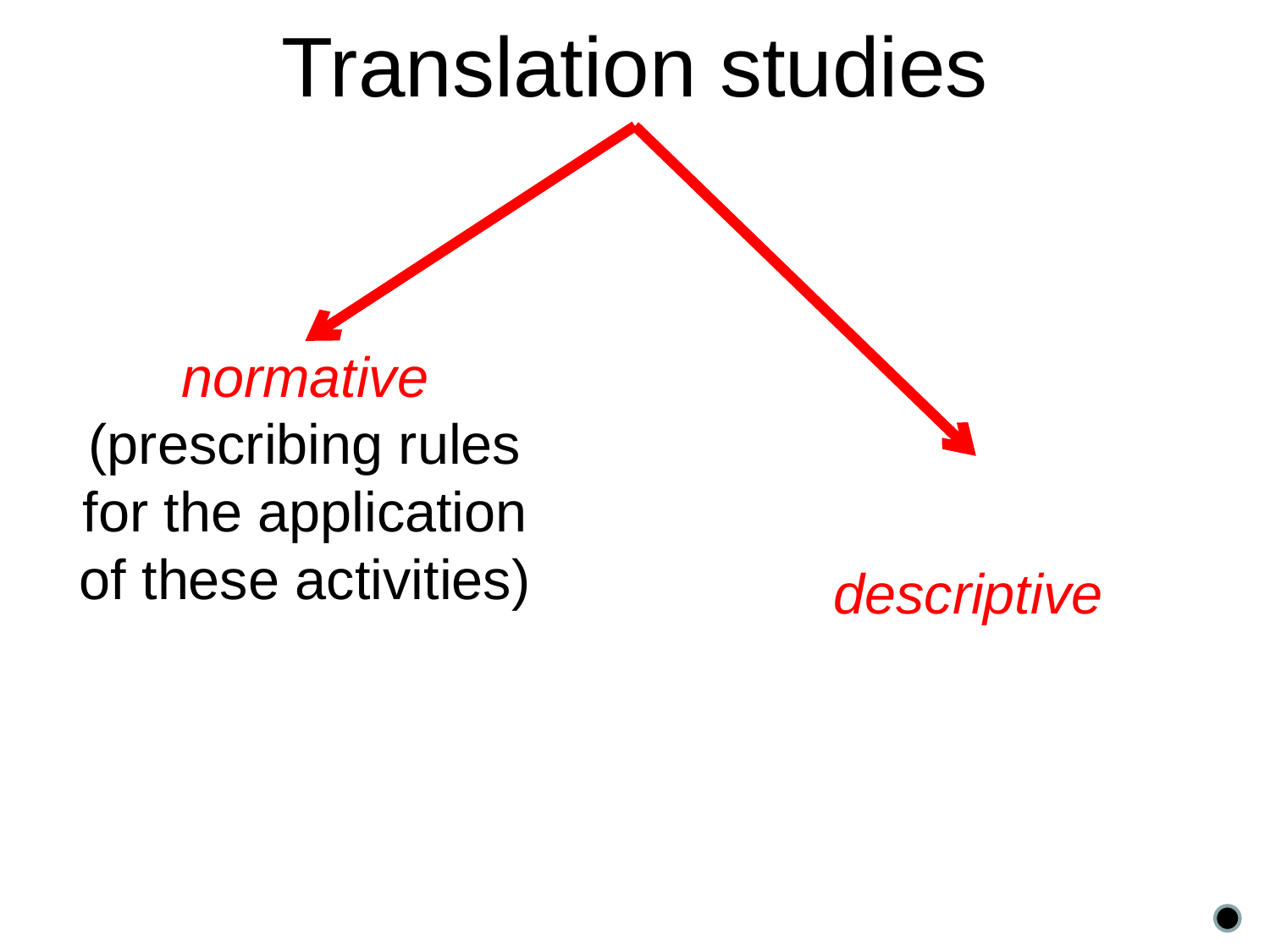

Translation studies
normative (prescribing rules for the application of these activities)
descriptive